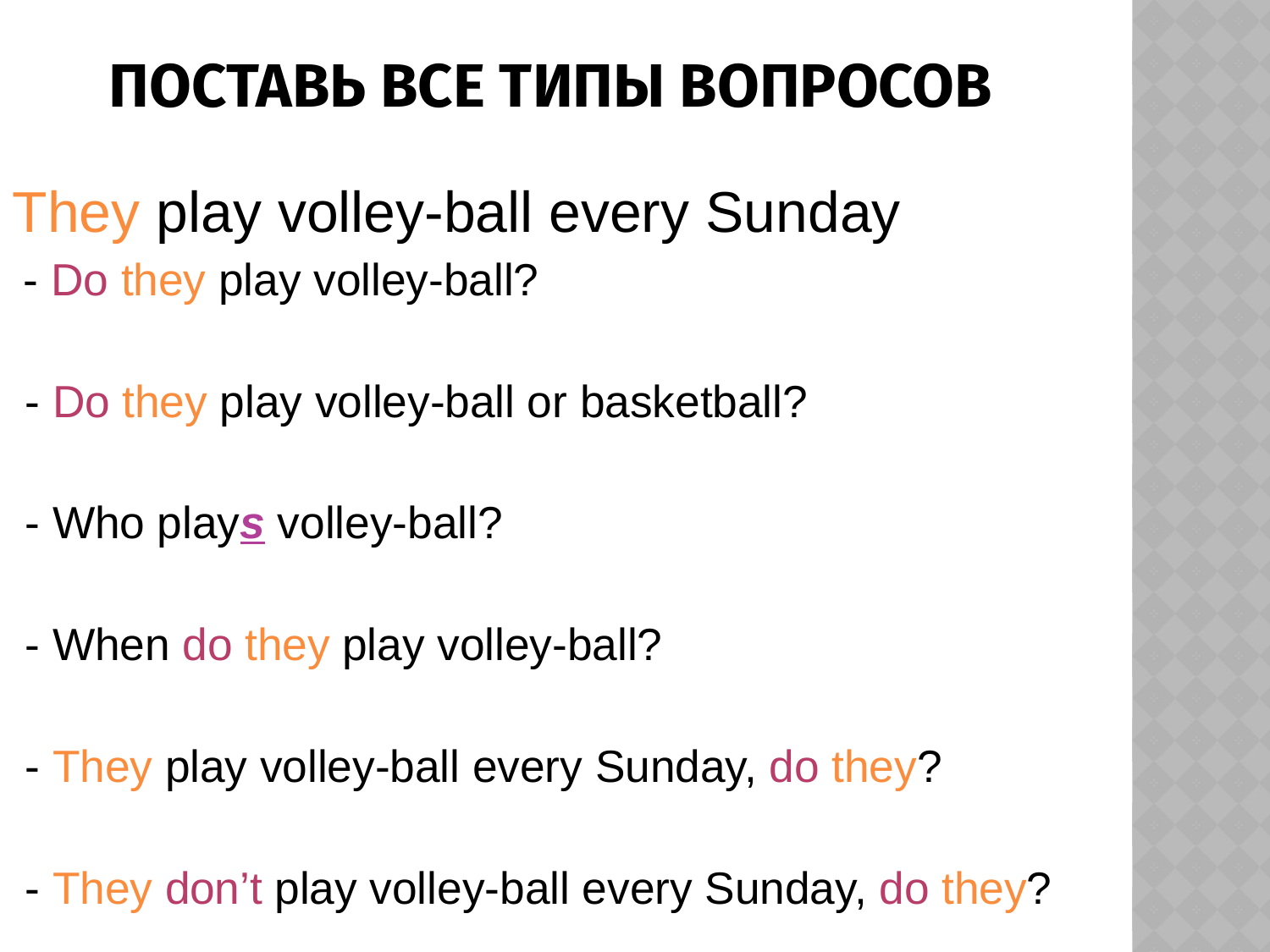

# Поставь все типы вопросов
They play volley-ball every Sunday
 - Do they play volley-ball?

 - Do they play volley-ball or basketball?

 - Who plays volley-ball?

 - When do they play volley-ball?

 - They play volley-ball every Sunday, do they?

 - They don’t play volley-ball every Sunday, do they?